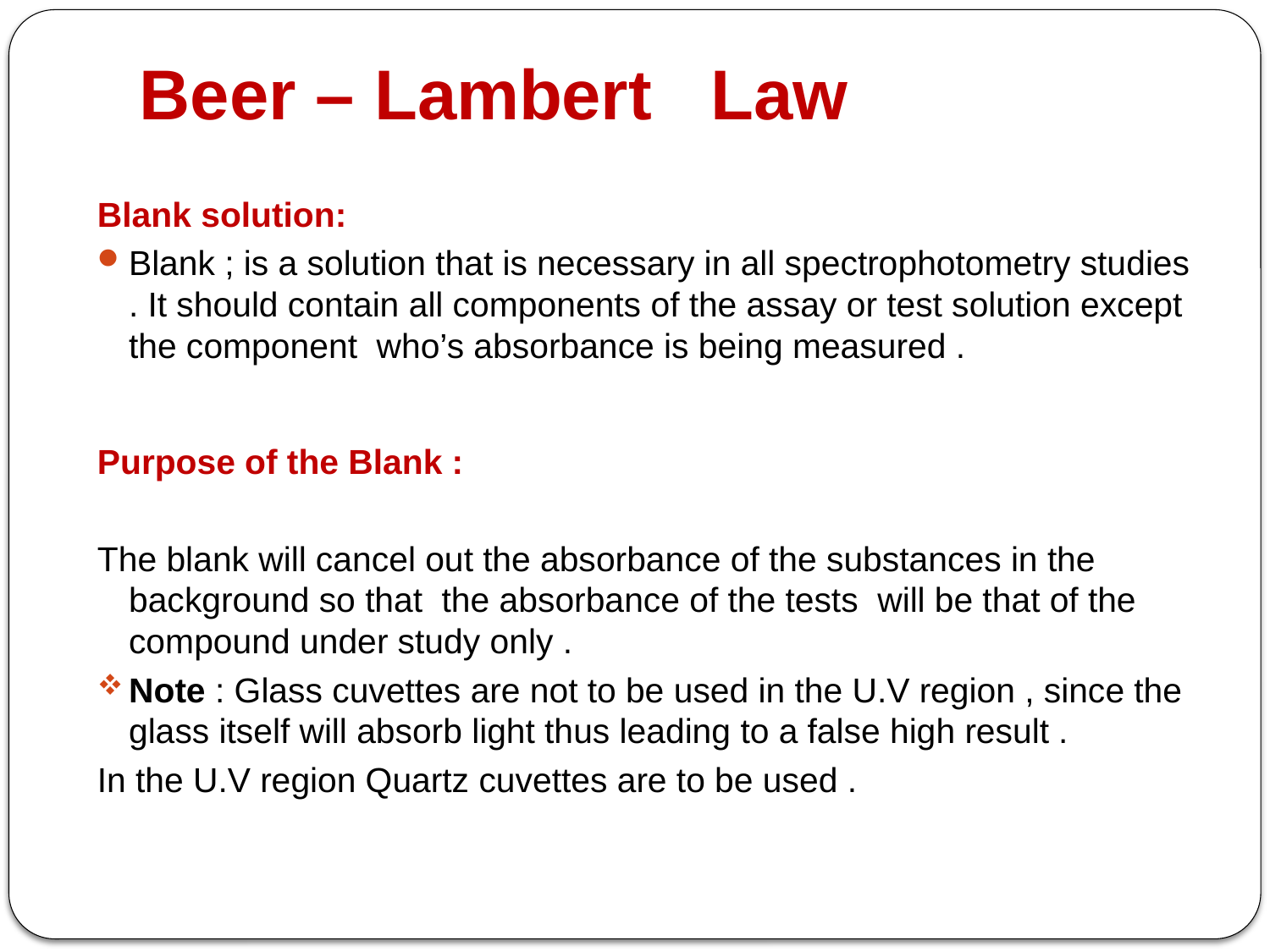

# Beer – Lambert   Law
Blank solution:
Blank ; is a solution that is necessary in all spectrophotometry studies . It should contain all components of the assay or test solution except the component  who’s absorbance is being measured .

Purpose of the Blank :

The blank will cancel out the absorbance of the substances in the background so that  the absorbance of the tests  will be that of the compound under study only .
Note : Glass cuvettes are not to be used in the U.V region , since the glass itself will absorb light thus leading to a false high result .
In the U.V region Quartz cuvettes are to be used .